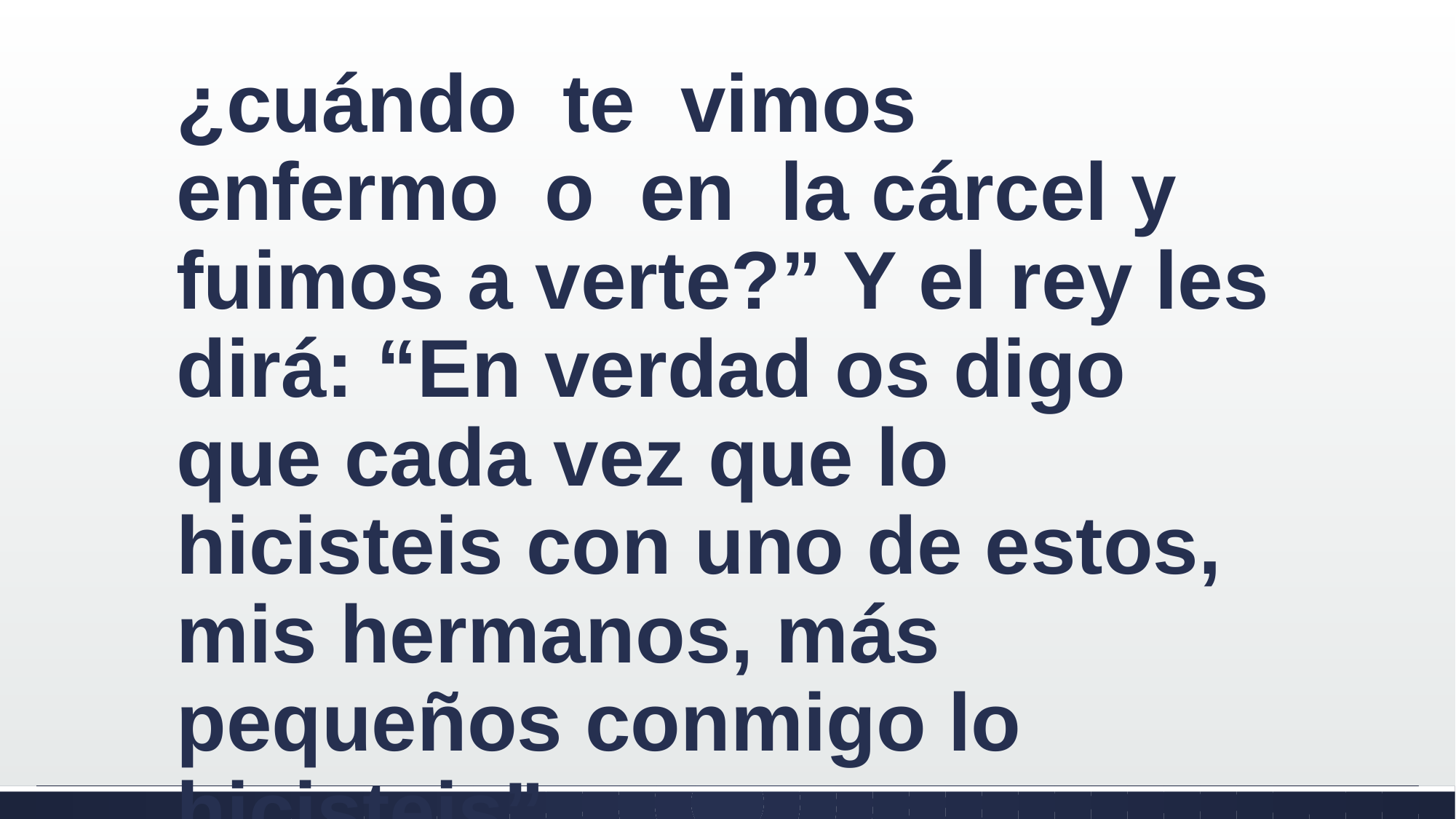

#
¿cuándo  te  vimos  enfermo  o  en  la cárcel y fuimos a verte?” Y el rey les dirá: “En verdad os digo que cada vez que lo hicisteis con uno de estos, mis hermanos, más pequeños conmigo lo hicisteis”.